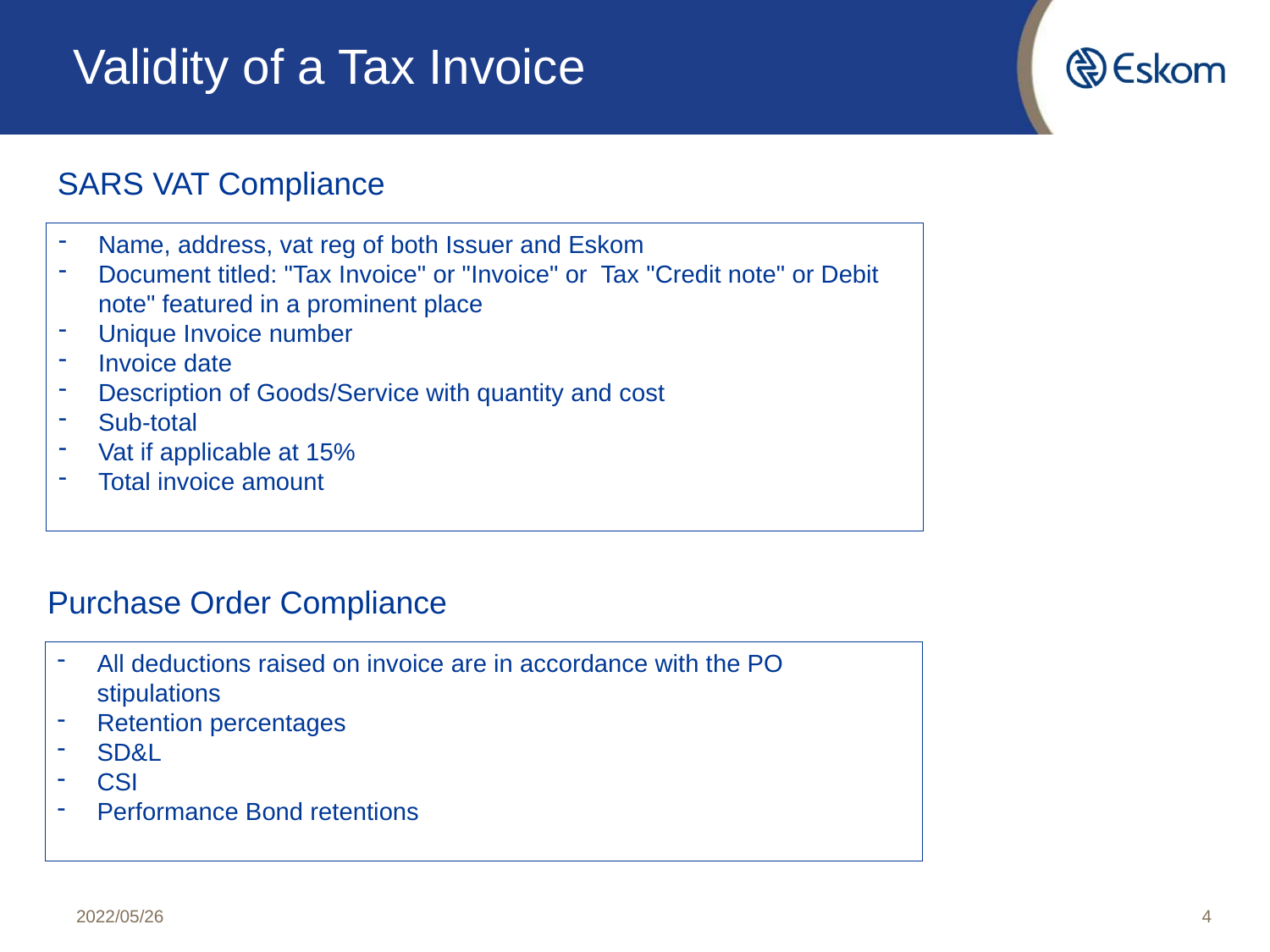

Validity of a Tax Invoice
SARS VAT Compliance
Name, address, vat reg of both Issuer and Eskom
Document titled: "Tax Invoice" or "Invoice" or  Tax "Credit note" or Debit note" featured in a prominent place
Unique Invoice number
Invoice date
Description of Goods/Service with quantity and cost
Sub-total
Vat if applicable at 15%
Total invoice amount

Purchase Order Compliance
All deductions raised on invoice are in accordance with the PO stipulations
Retention percentages
SD&L
CSI
Performance Bond retentions

2022/05/26
4